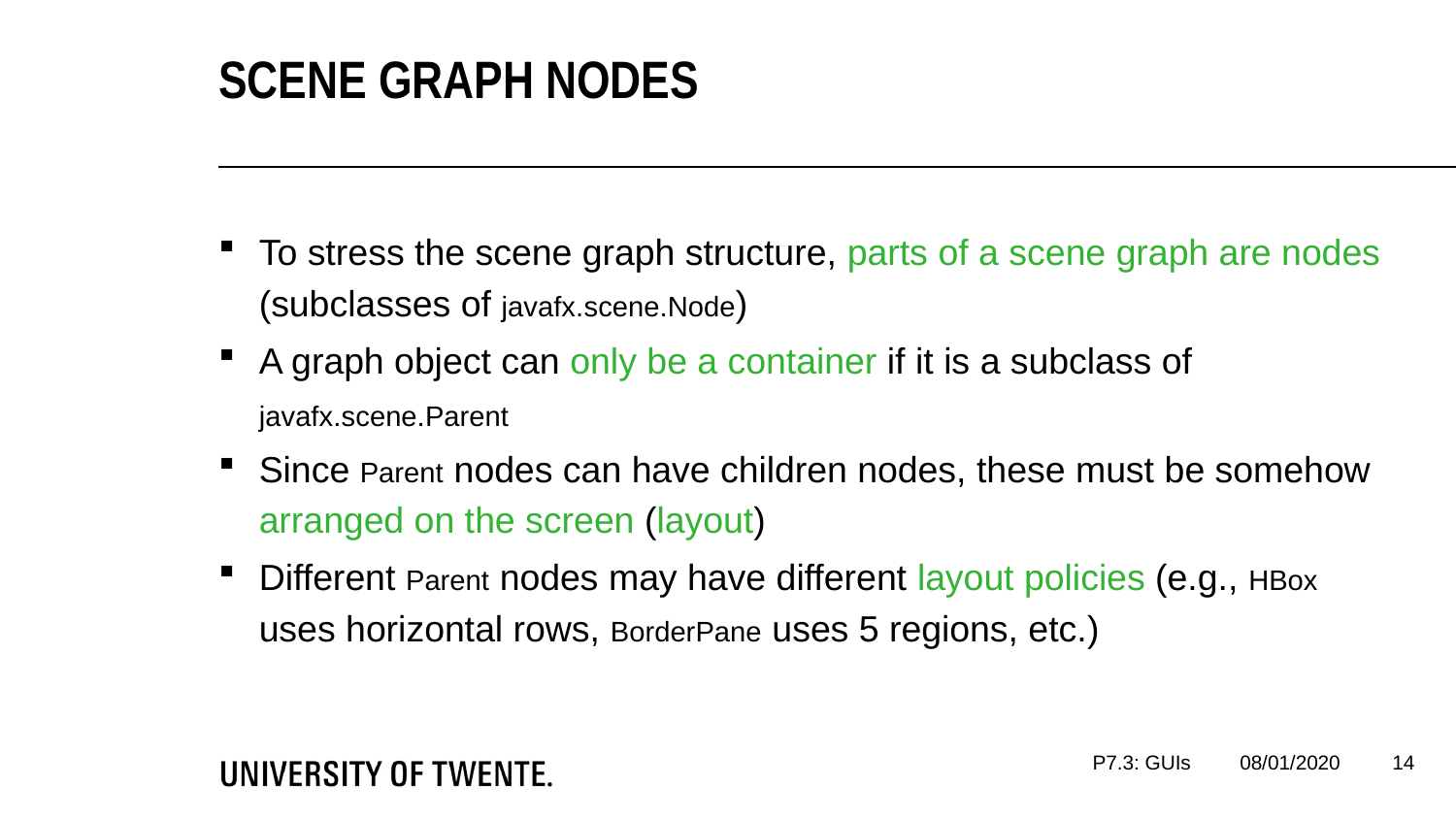

SCENE Graph nodes

To stress the scene graph structure, parts of a scene graph are nodes (subclasses of javafx.scene.Node)
A graph object can only be a container if it is a subclass of javafx.scene.Parent
Since Parent nodes can have children nodes, these must be somehow arranged on the screen (layout)
Different Parent nodes may have different layout policies (e.g., HBox uses horizontal rows, BorderPane uses 5 regions, etc.)
14
P7.3: GUIs
08/01/2020